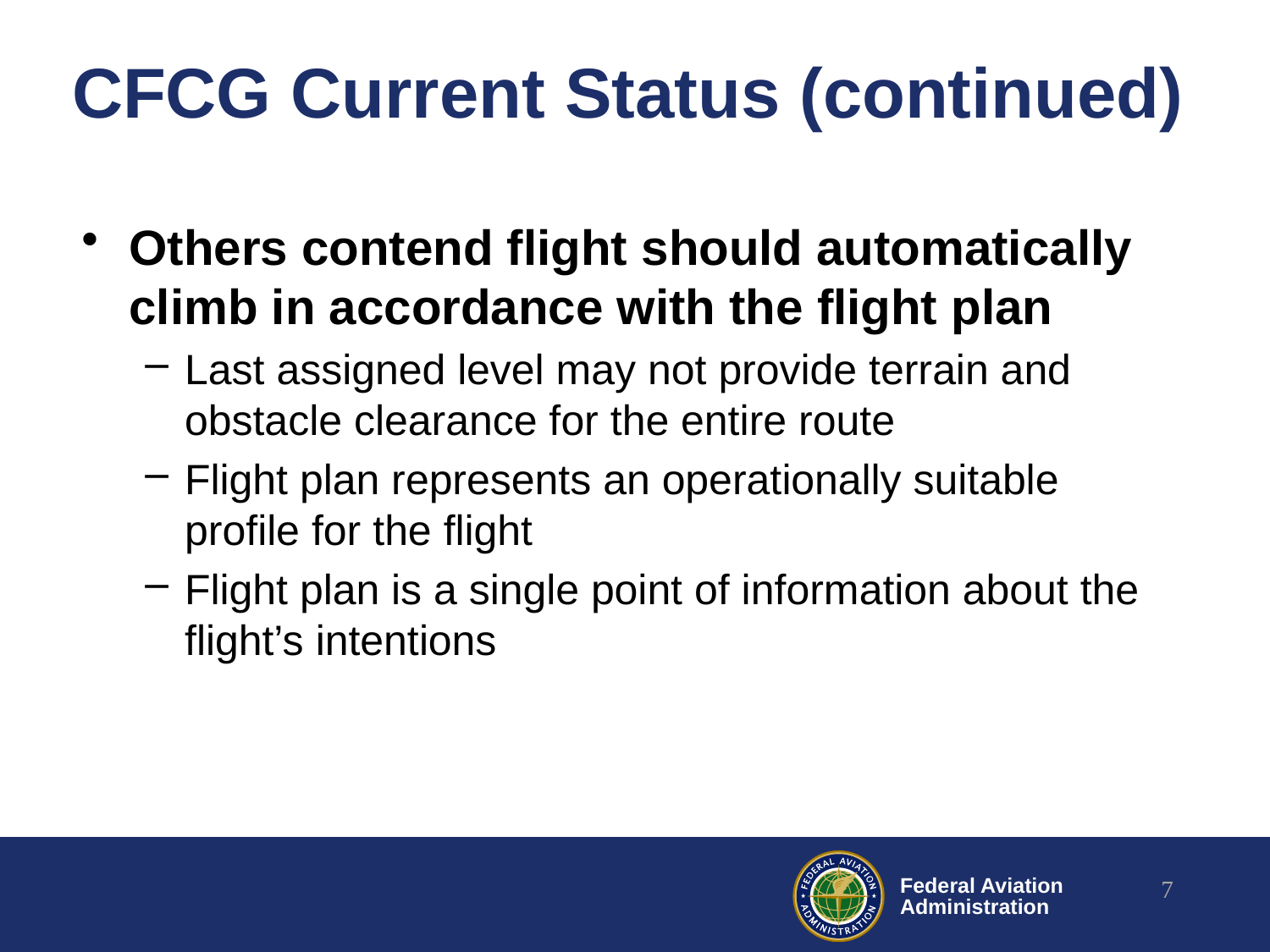

# CFCG Current Status (continued)
Others contend flight should automatically climb in accordance with the flight plan
Last assigned level may not provide terrain and obstacle clearance for the entire route
Flight plan represents an operationally suitable profile for the flight
Flight plan is a single point of information about the flight’s intentions

7